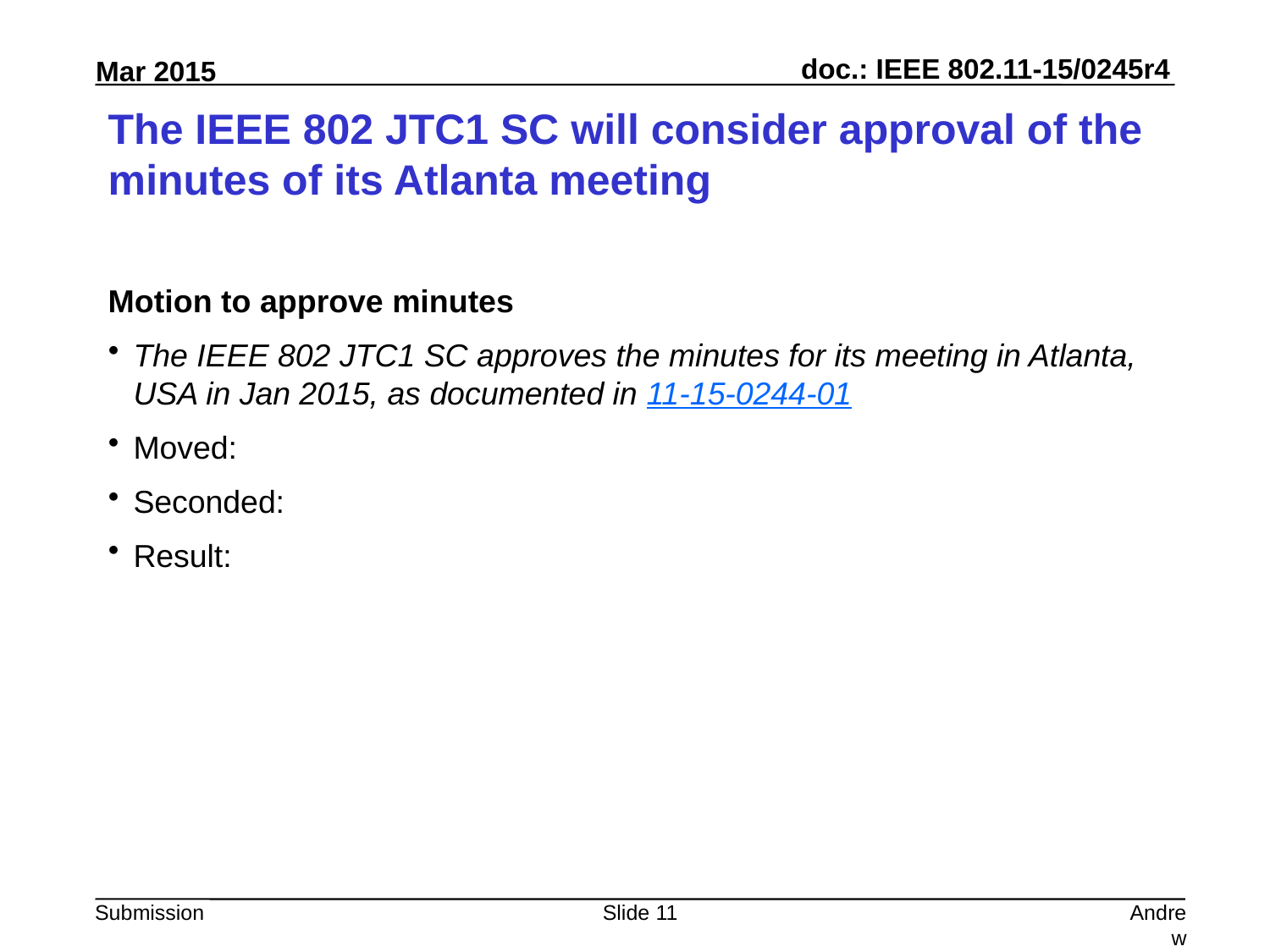

# The IEEE 802 JTC1 SC will consider approval of the minutes of its Atlanta meeting
Motion to approve minutes
The IEEE 802 JTC1 SC approves the minutes for its meeting in Atlanta, USA in Jan 2015, as documented in 11-15-0244-01
Moved:
Seconded:
Result:
Slide 11
Andrew Myles, Cisco